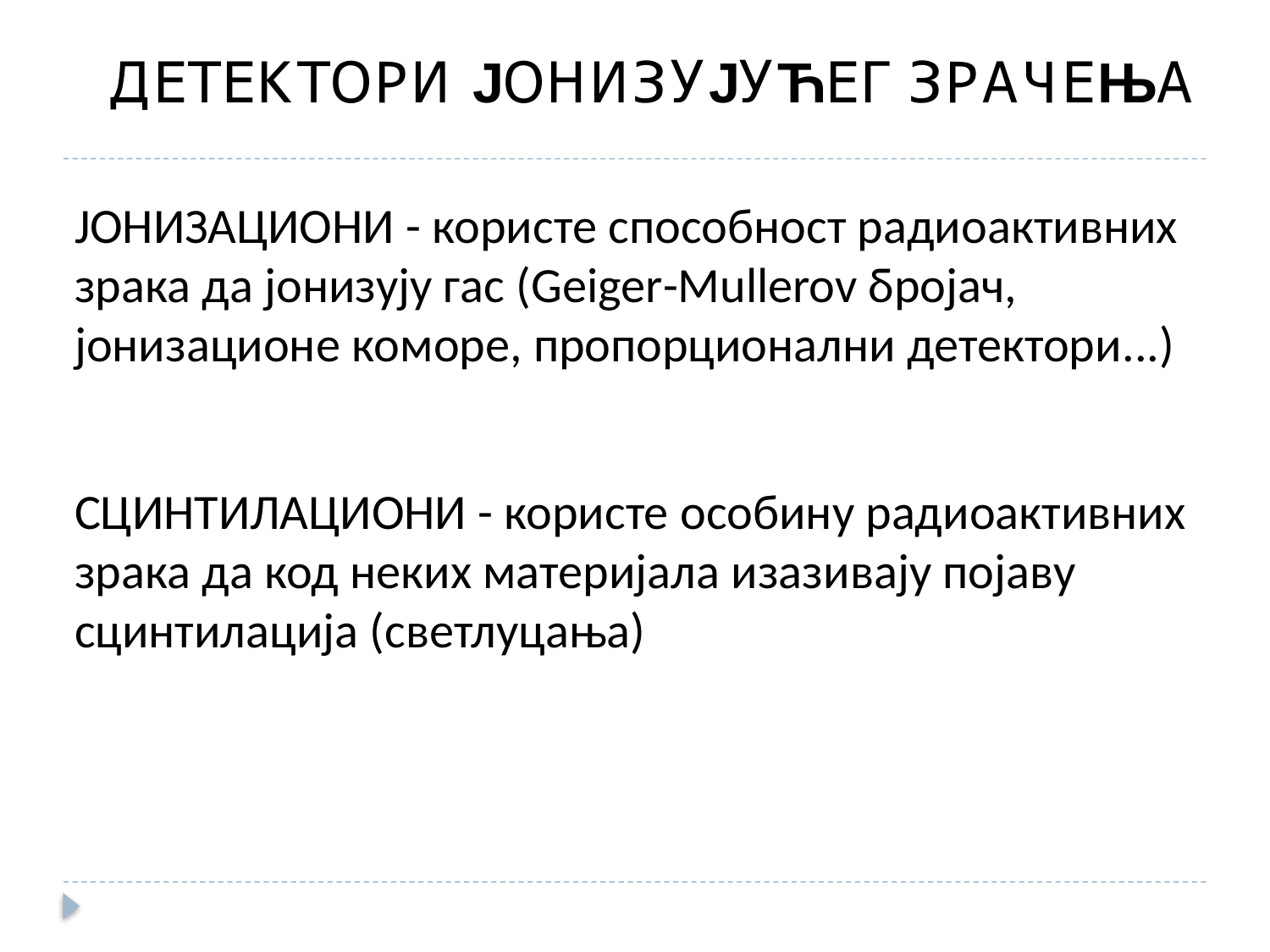

ДЕТЕКТОРИ ЈОНИЗУЈУЋЕГ ЗРАЧЕЊА
ЈОНИЗАЦИОНИ - користе способност радиоактивних зрака да јонизују гас (Geiger-Mullerov бројач, јонизационе коморе, пропорционални детектори...)

СЦИНТИЛАЦИОНИ - користе особину радиоактивних зрака да код неких материјала изазивају појаву сцинтилација (светлуцања)